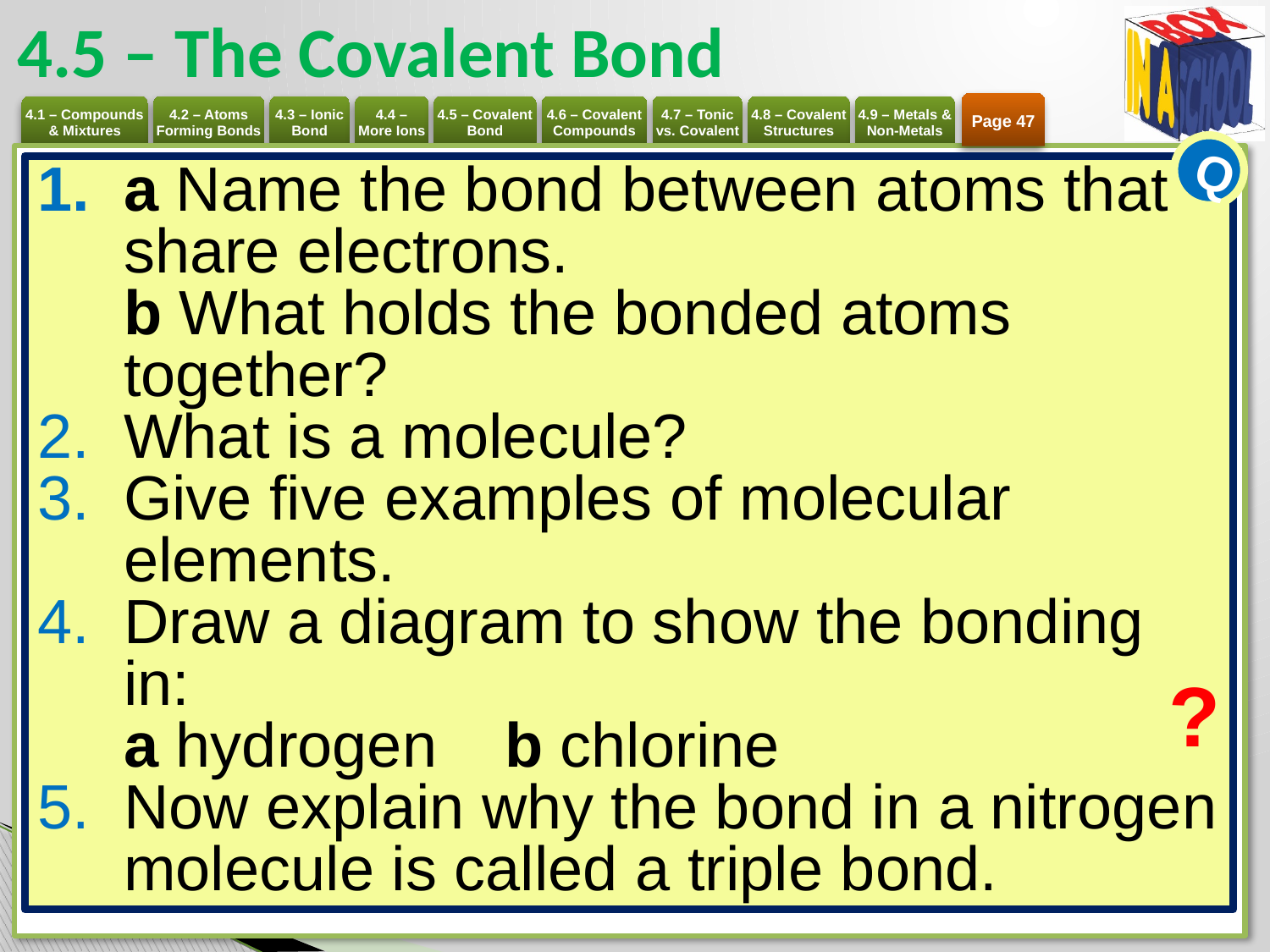

# 4.5 – The Covalent Bond
Page 47
Q
a Name the bond between atoms that share electrons.
b What holds the bonded atoms together?
What is a molecule?
Give five examples of molecular elements.
Draw a diagram to show the bonding in:
a hydrogen 	b chlorine
Now explain why the bond in a nitrogen molecule is called a triple bond.
?